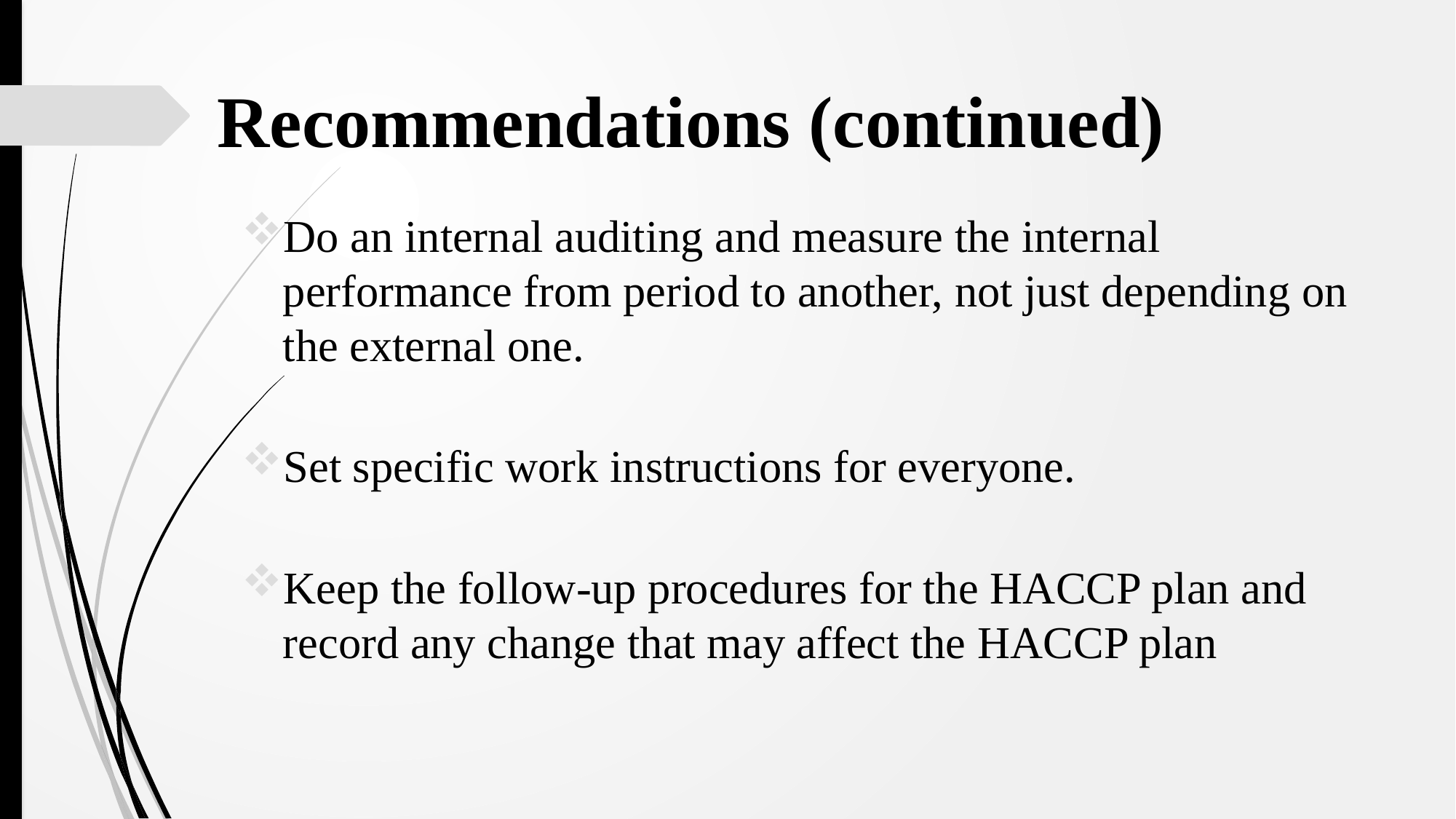

# Recommendations (continued)
Do an internal auditing and measure the internal performance from period to another, not just depending on the external one.
Set specific work instructions for everyone.
Keep the follow-up procedures for the HACCP plan and record any change that may affect the HACCP plan